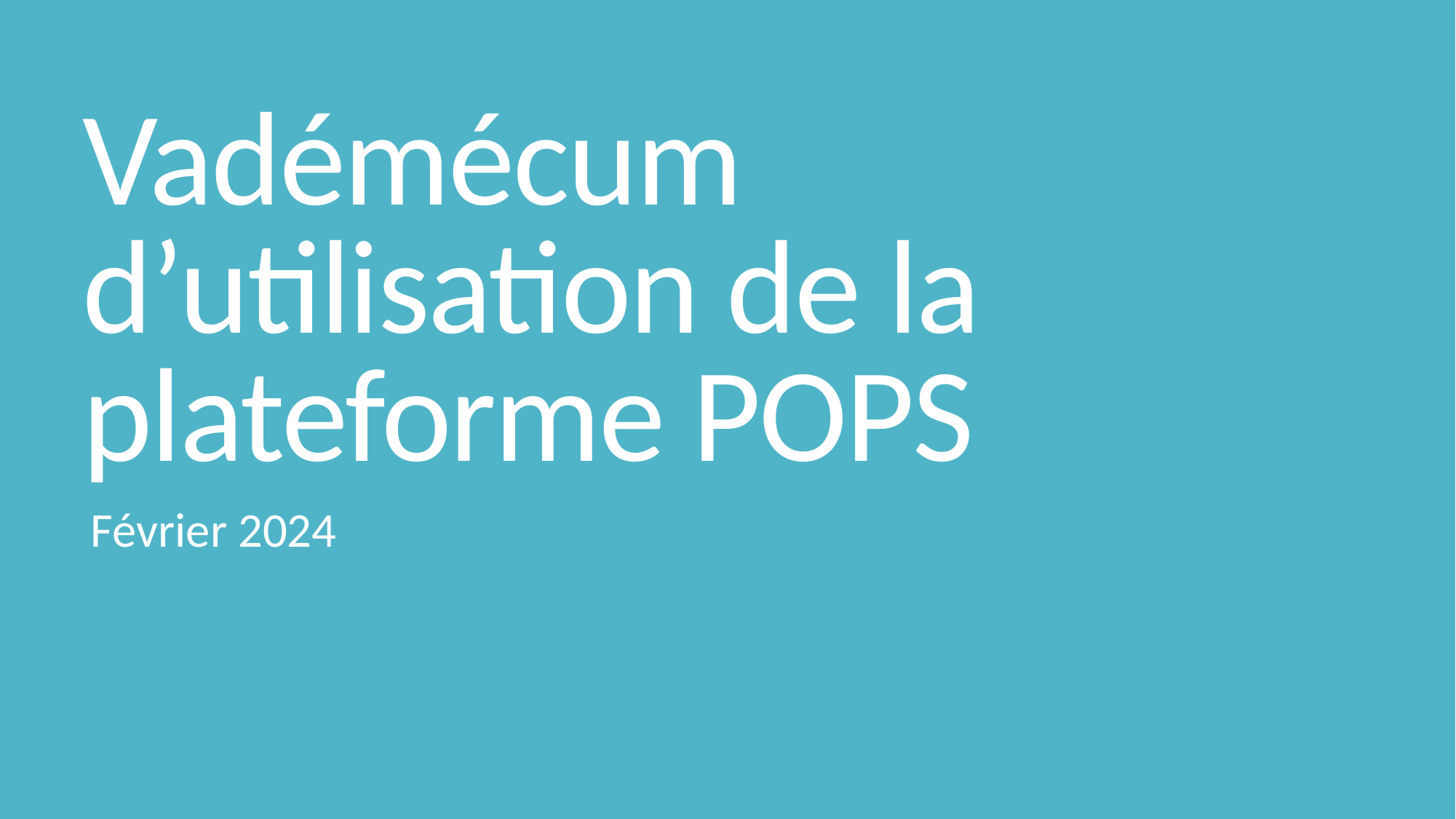

# Vadémécum d’utilisation de la plateforme POPS
Février 2024